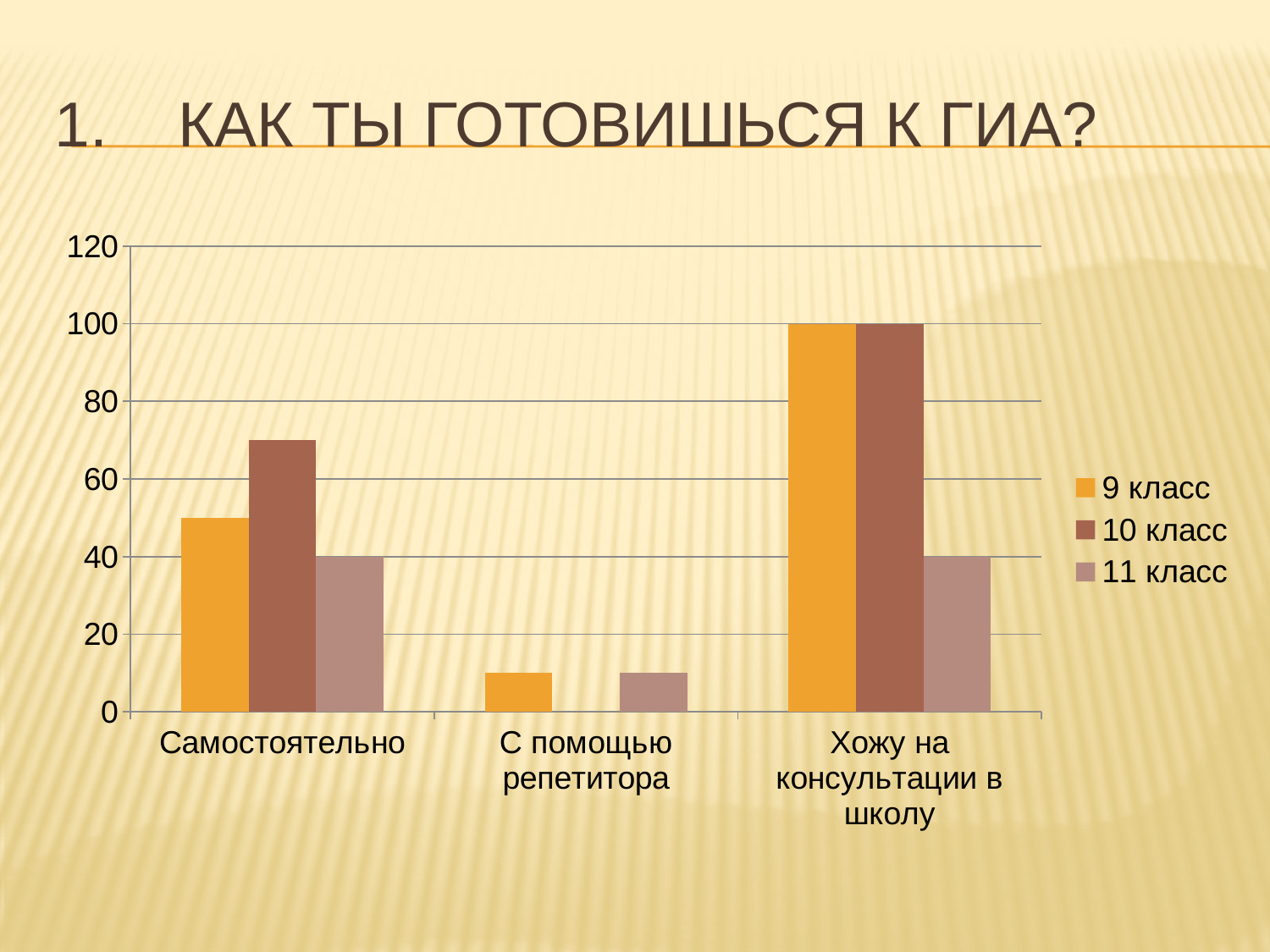

# 1.    Как ты готовишься к ГИА?

### Chart

| Category | 9 класс | 10 класс | 11 класс |
|---|---|---|---|
| Самостоятельно | 50.0 | 70.0 | 40.0 |
| С помощью репетитора | 10.0 | 0.0 | 10.0 |
| Хожу на консультации в школу | 100.0 | 100.0 | 40.0 |